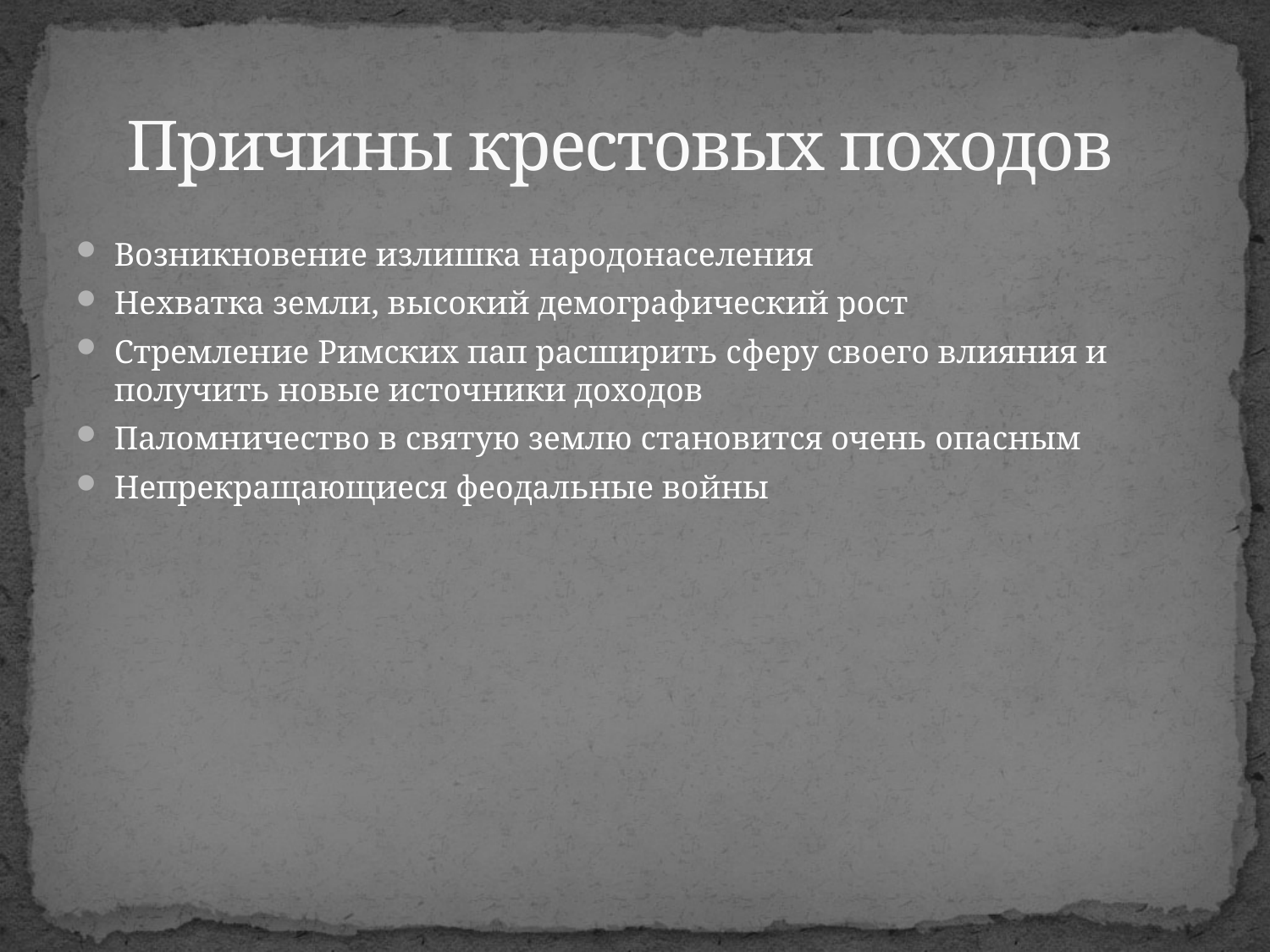

# Причины крестовых походов
Возникновение излишка народонаселения
Нехватка земли, высокий демографический рост
Стремление Римских пап расширить сферу своего влияния и получить новые источники доходов
Паломничество в святую землю становится очень опасным
Непрекращающиеся феодальные войны